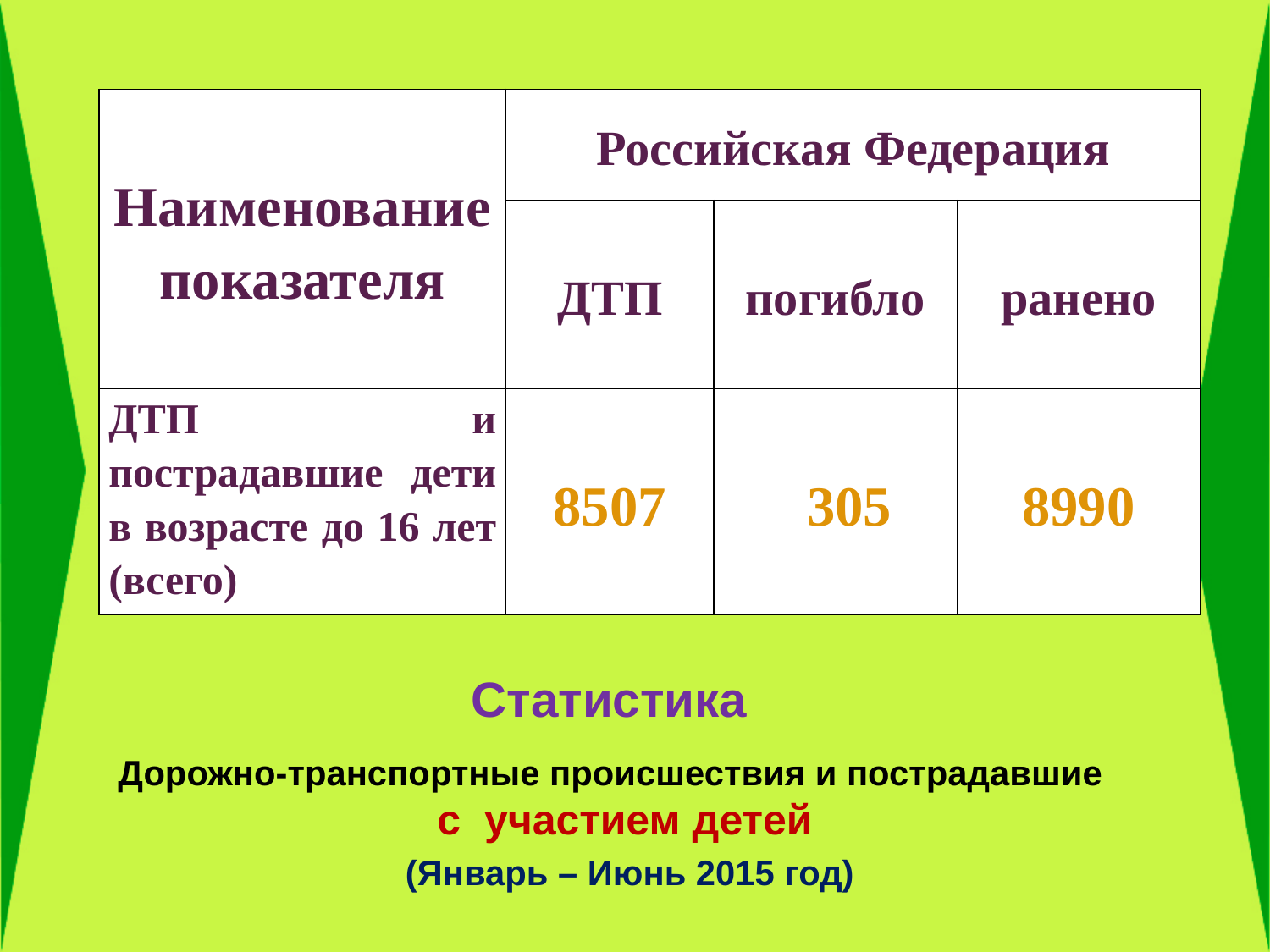

| Наименование показателя | Российская Федерация |  |  |
| --- | --- | --- | --- |
|  | ДТП | погибло | ранено |
| ДТП и пострадавшие дети в возрасте до 16 лет (всего) | 8507 | 305 | 8990 |
# Статистика
Дорожно-транспортные происшествия и пострадавшие    с  участием детей
 (Январь – Июнь 2015 год)